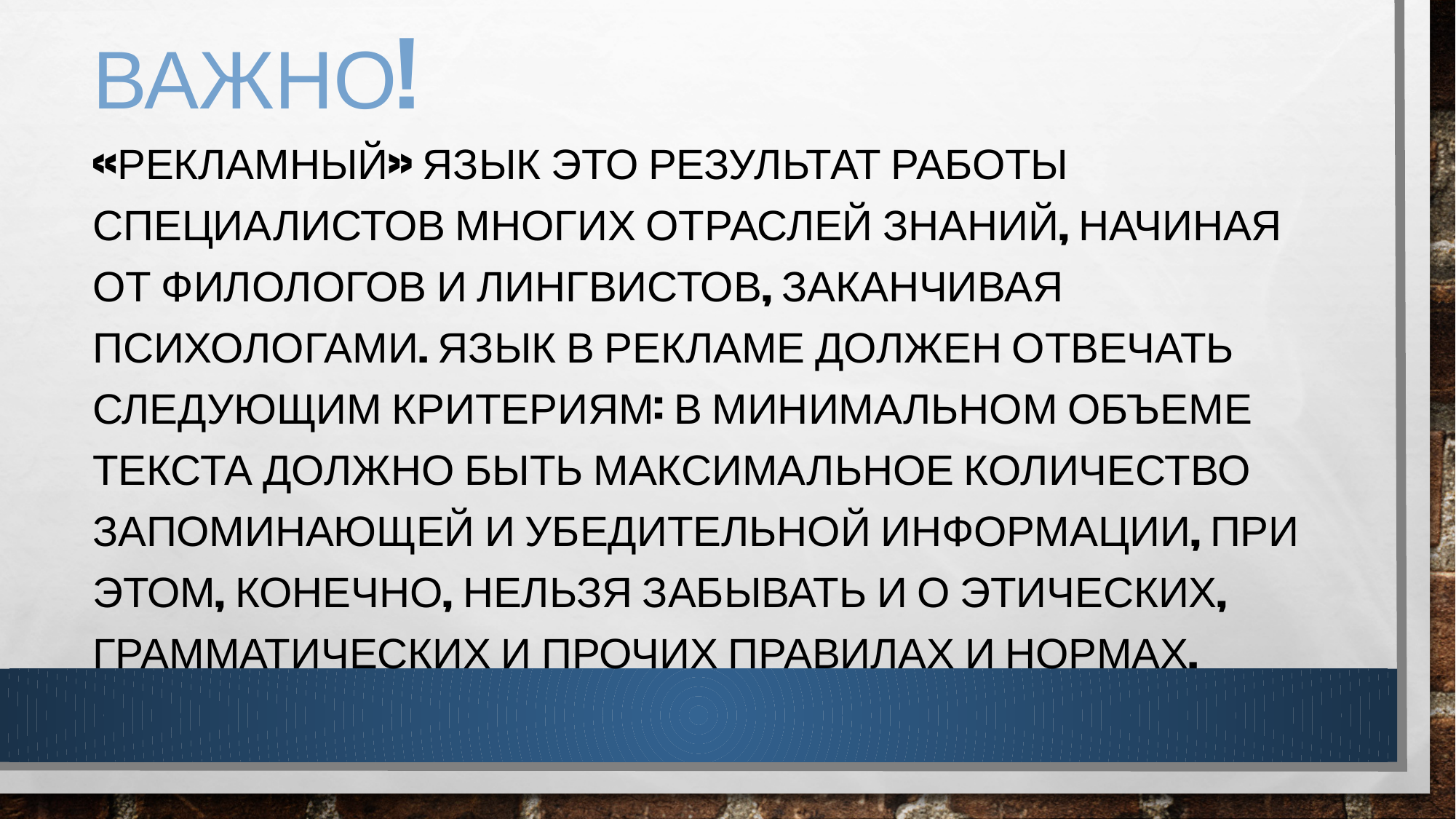

# Важно!
«рекламный» язык это результат работы специалистов многих отраслей знаний, начиная от филологов и лингвистов, заканчивая психологами. Язык в рекламе должен отвечать следующим критериям: в минимальном объеме текста должно быть максимальное количество запоминающей и убедительной информации, при этом, конечно, нельзя забывать и о этических, грамматических и прочих правилах и нормах.